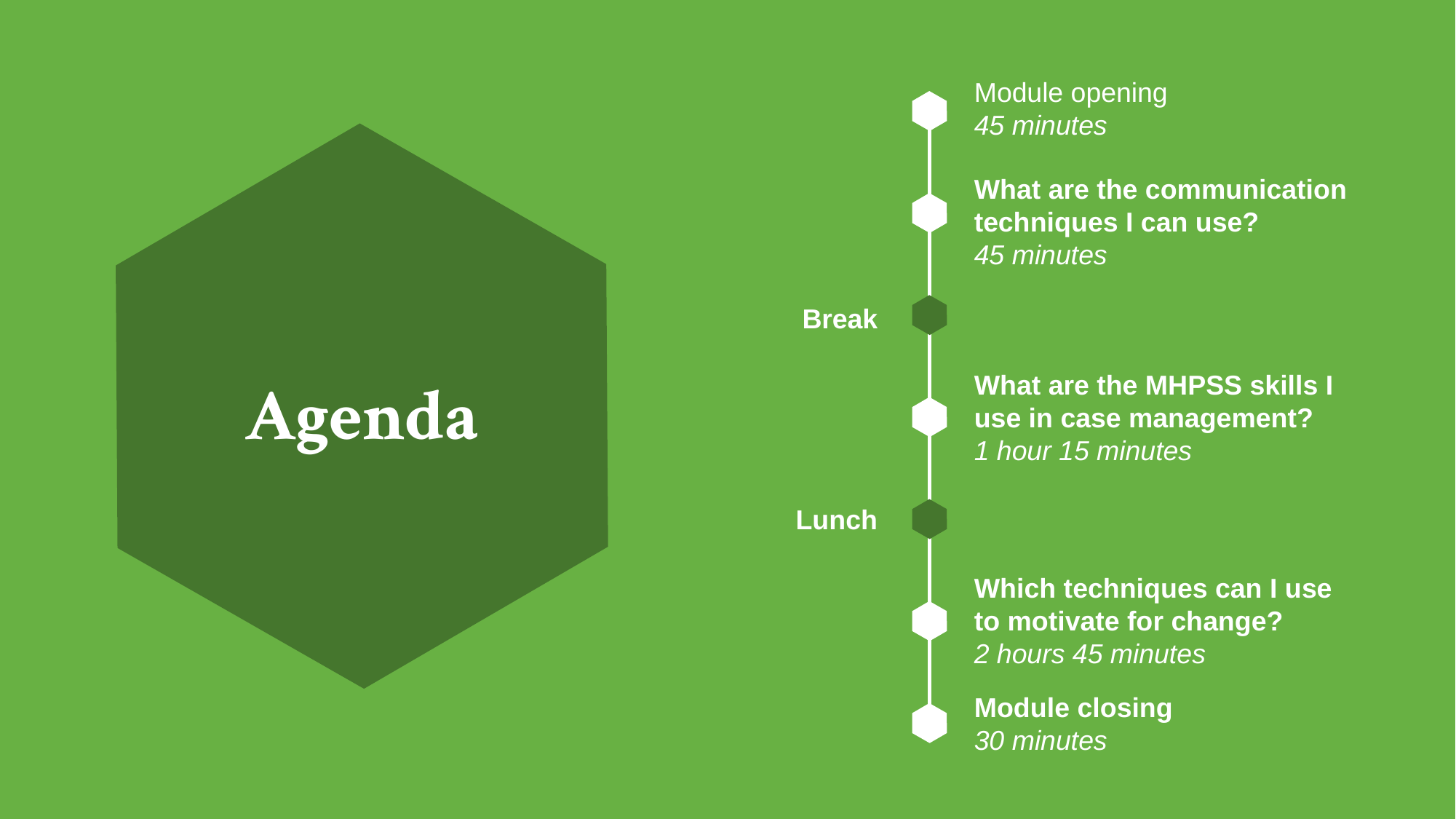

Module opening
45 minutes

What are the communication techniques I can use?
45 minutes

Break

What are the MHPSS skills I use in case management?
1 hour 15 minutes
# Agenda

Lunch

Which techniques can I use to motivate for change?
2 hours 45 minutes

Module closing
30 minutes